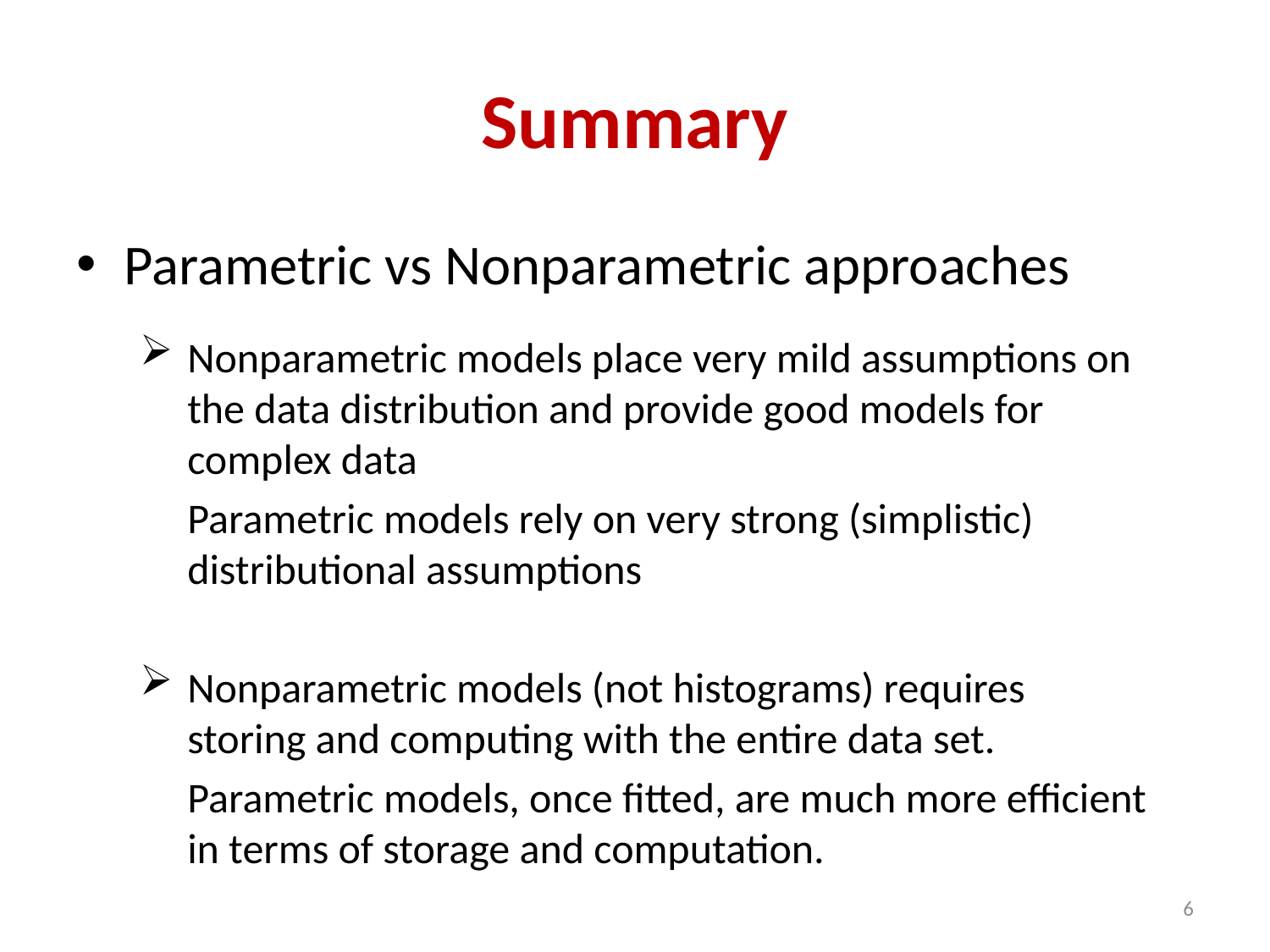

# Summary
Parametric vs Nonparametric approaches
Nonparametric models place very mild assumptions on the data distribution and provide good models for complex data
	Parametric models rely on very strong (simplistic) distributional assumptions

Nonparametric models (not histograms) requires storing and computing with the entire data set.
	Parametric models, once fitted, are much more efficient in terms of storage and computation.
6